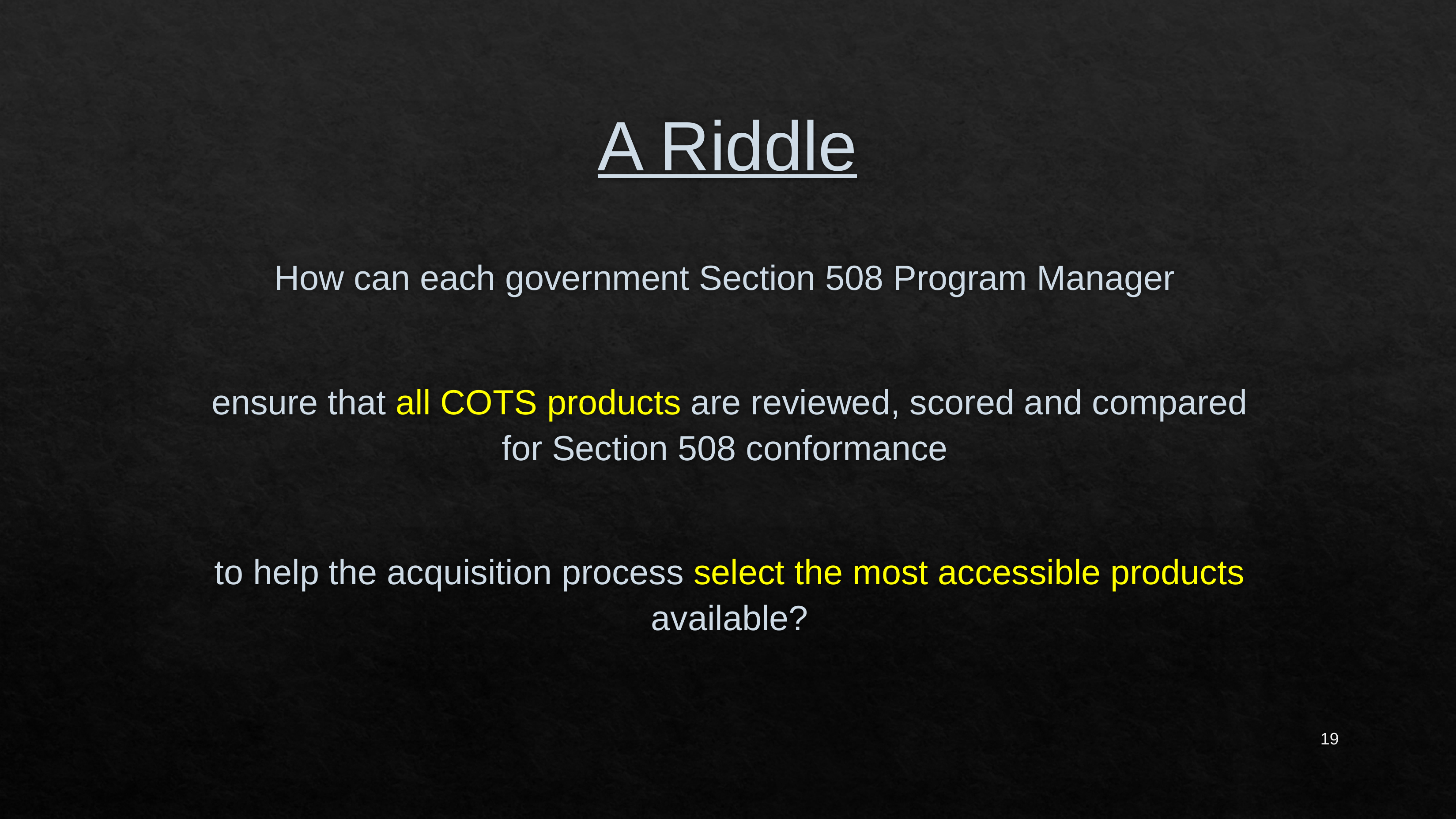

# A Riddle
How can each government Section 508 Program Manager

ensure that all COTS products are reviewed, scored and compared for Section 508 conformance

to help the acquisition process select the most accessible products available?
19